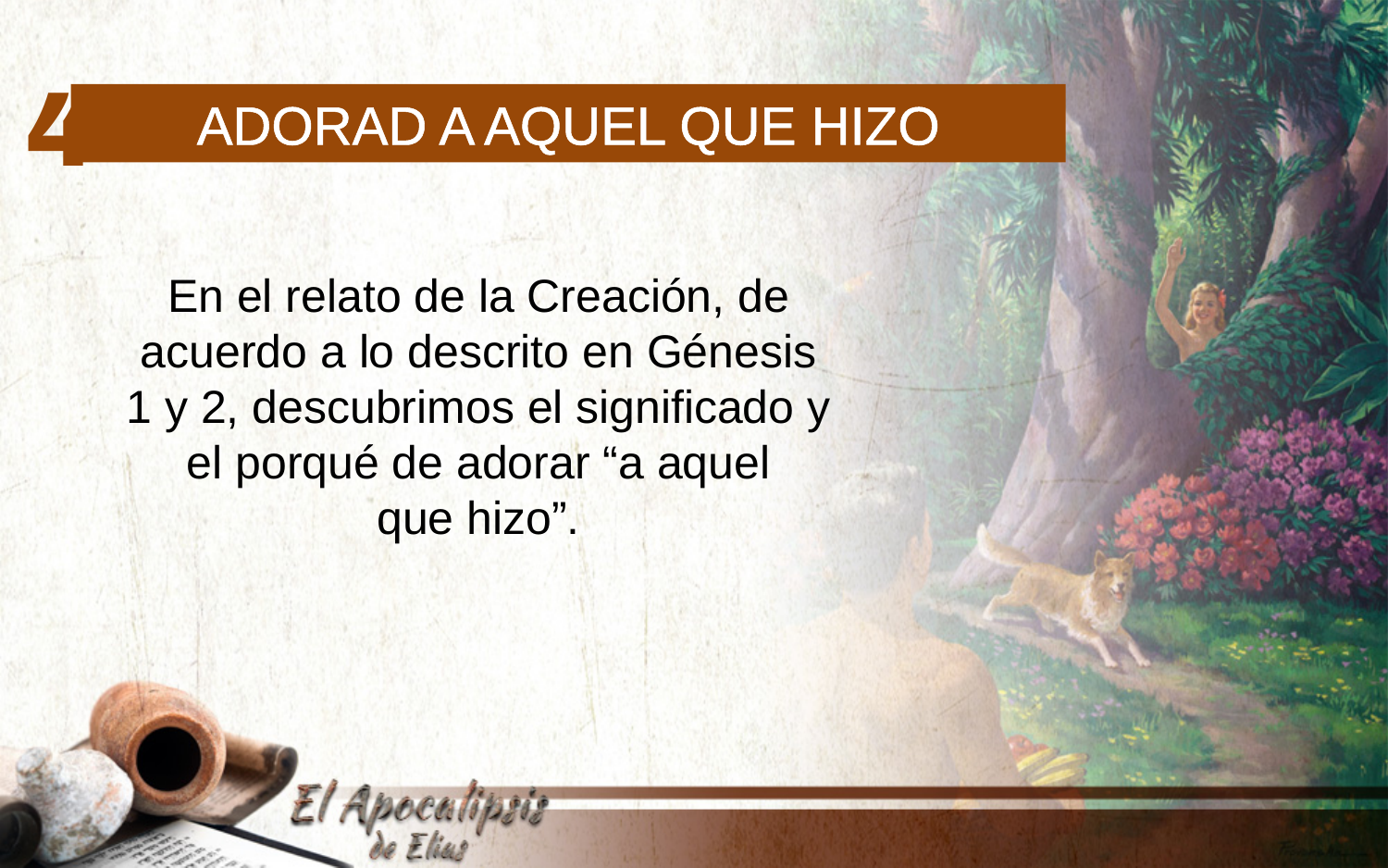

4
Adorad a aquel que hizo
En el relato de la Creación, de acuerdo a lo descrito en Génesis 1 y 2, descubrimos el significado y el porqué de adorar “a aquel
que hizo”.